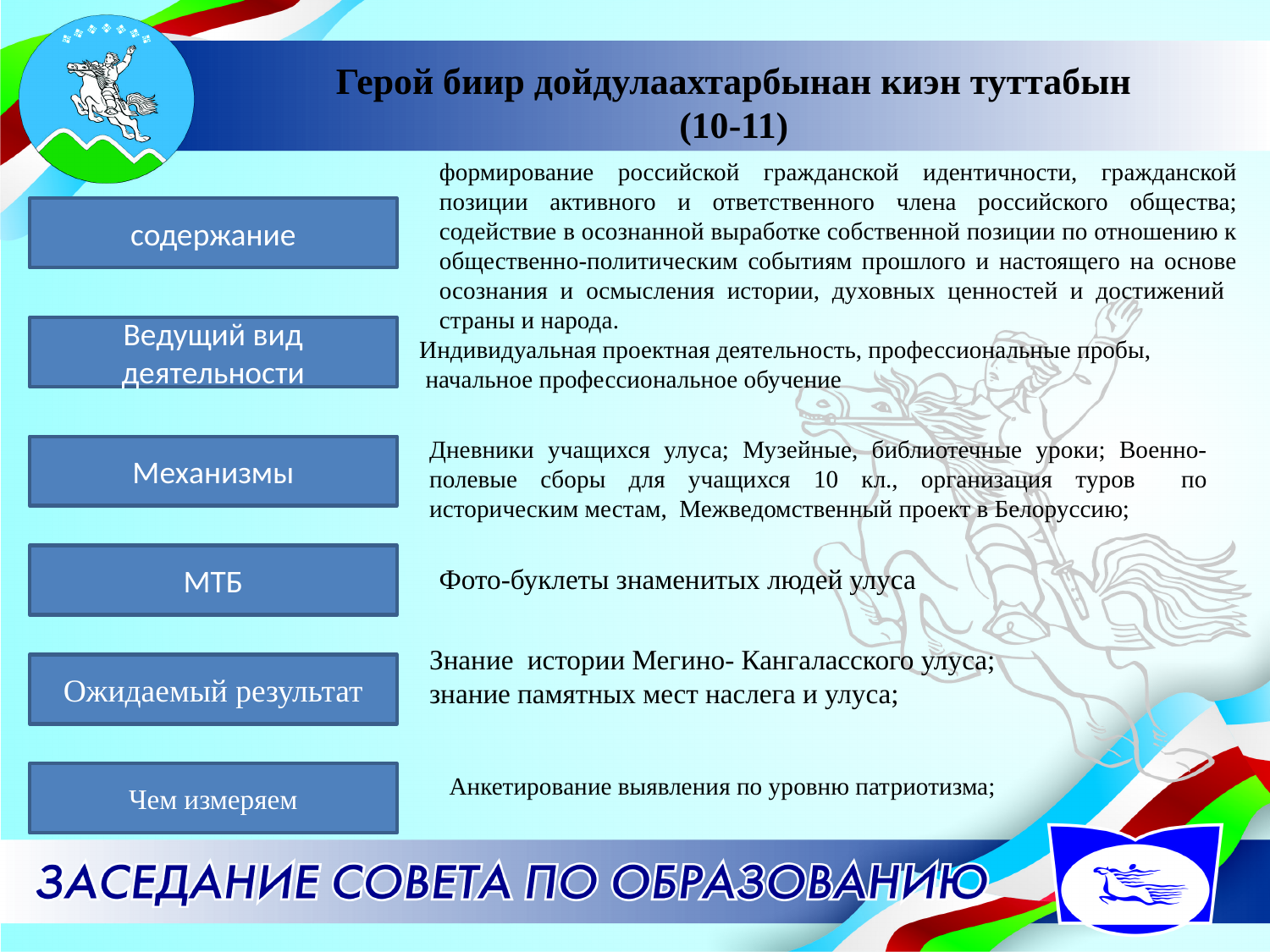

# Герой биир дойдулаахтарбынан киэн туттабын (10-11)
формирование российской гражданской идентичности, гражданской позиции активного и ответственного члена российского общества; содействие в осознанной выработке собственной позиции по отношению к общественно-политическим событиям прошлого и настоящего на основе осознания и осмысления истории, духовных ценностей и достижений  страны и народа.
содержание
Ведущий вид деятельности
Индивидуальная проектная деятельность, профессиональные пробы,
 начальное профессиональное обучение
Дневники учащихся улуса; Музейные, библиотечные уроки; Военно-полевые сборы для учащихся 10 кл., организация туров  по историческим местам,  Межведомственный проект в Белоруссию;
Механизмы
МТБ
Фото-буклеты знаменитых людей улуса
Знание  истории Мегино- Кангаласского улуса;
знание памятных мест наслега и улуса;
Ожидаемый результат
Чем измеряем
Анкетирование выявления по уровню патриотизма;